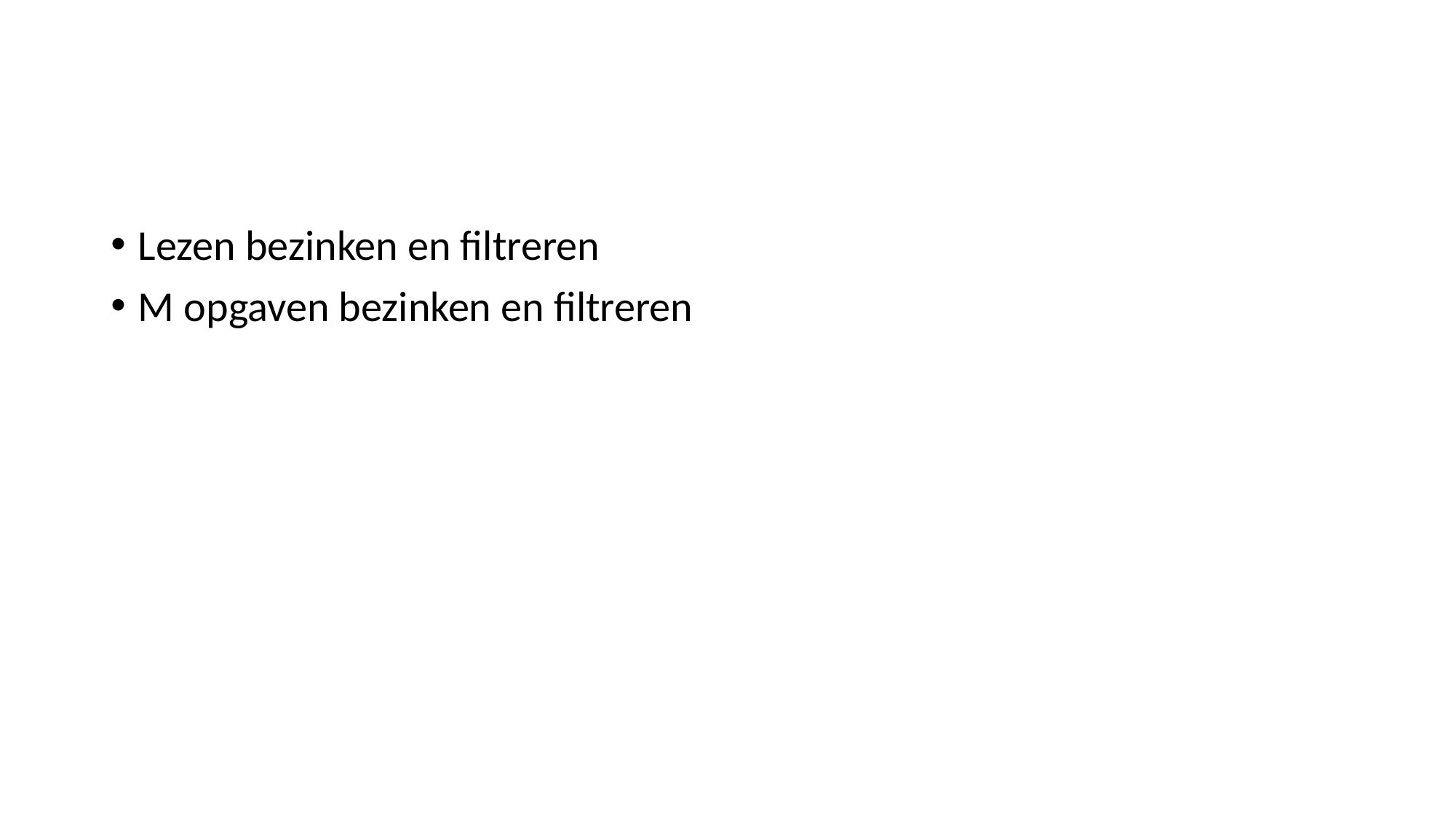

#
Lezen bezinken en filtreren
M opgaven bezinken en filtreren